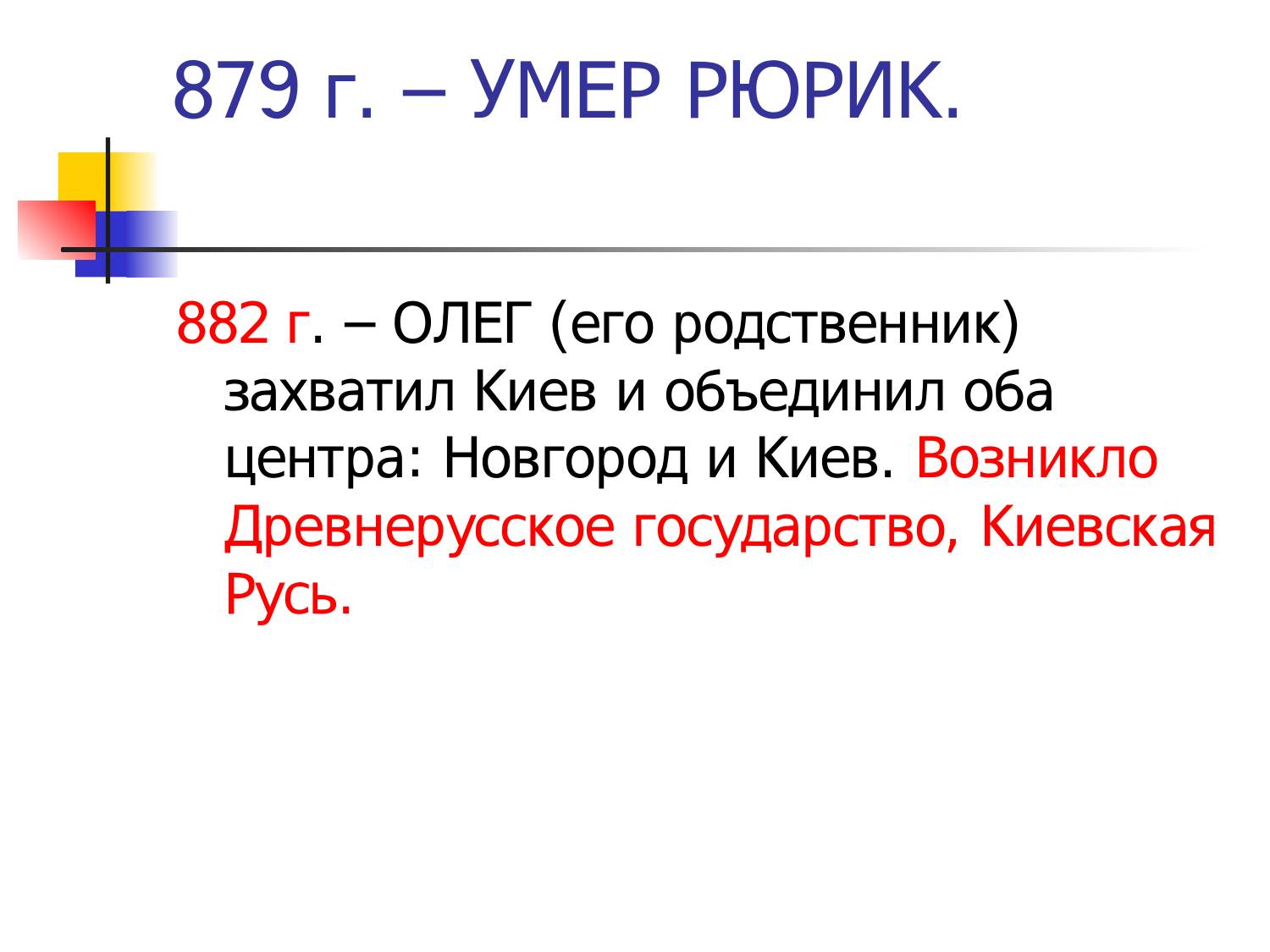

# 879 г. – УМЕР РЮРИК.
882 г. – ОЛЕГ (его родственник) захватил Киев и объединил оба центра: Новгород и Киев. Возникло Древнерусское государство, Киевская Русь.